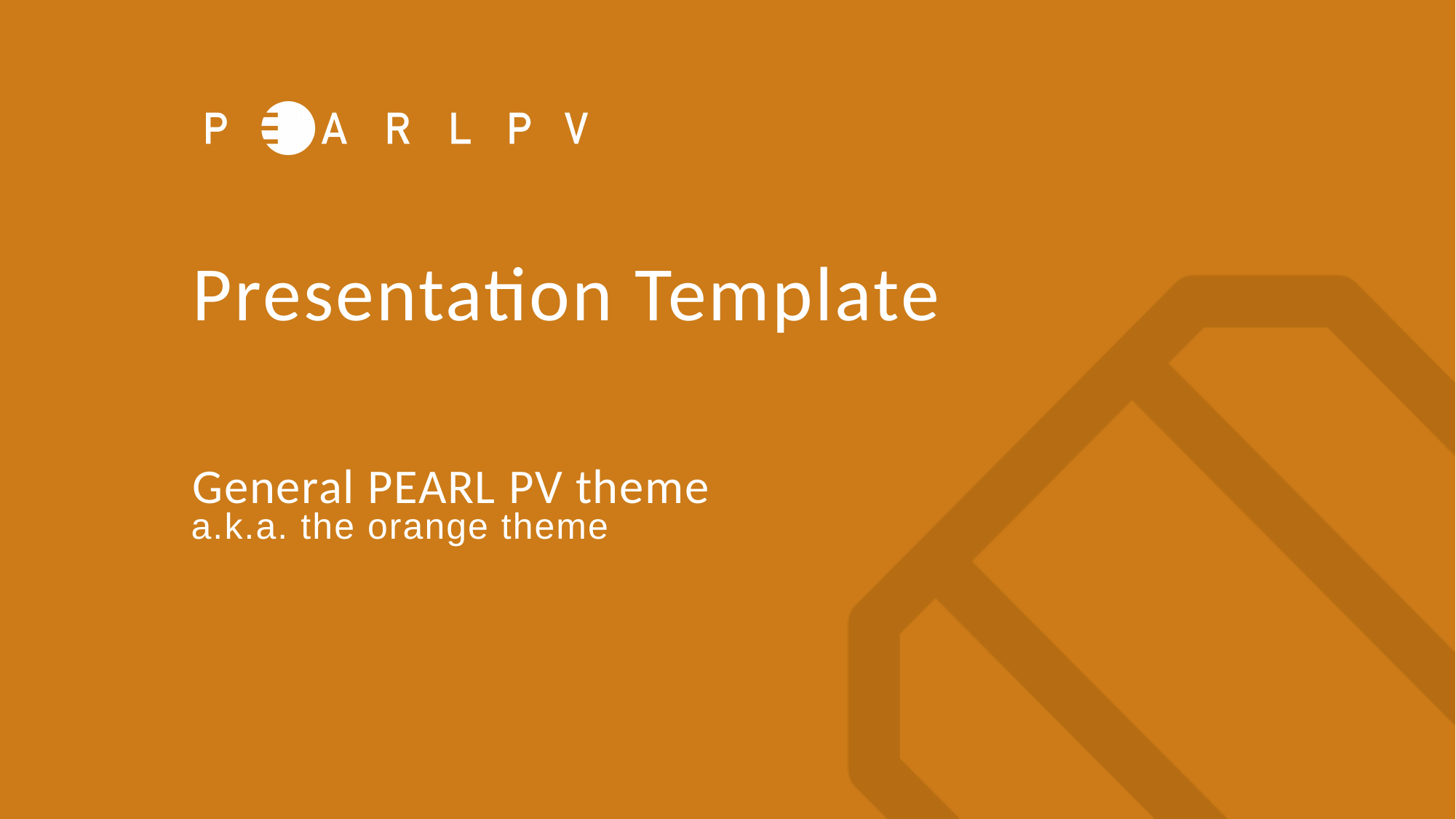

# Presentation Template
General PEARL PV theme
a.k.a. the orange theme